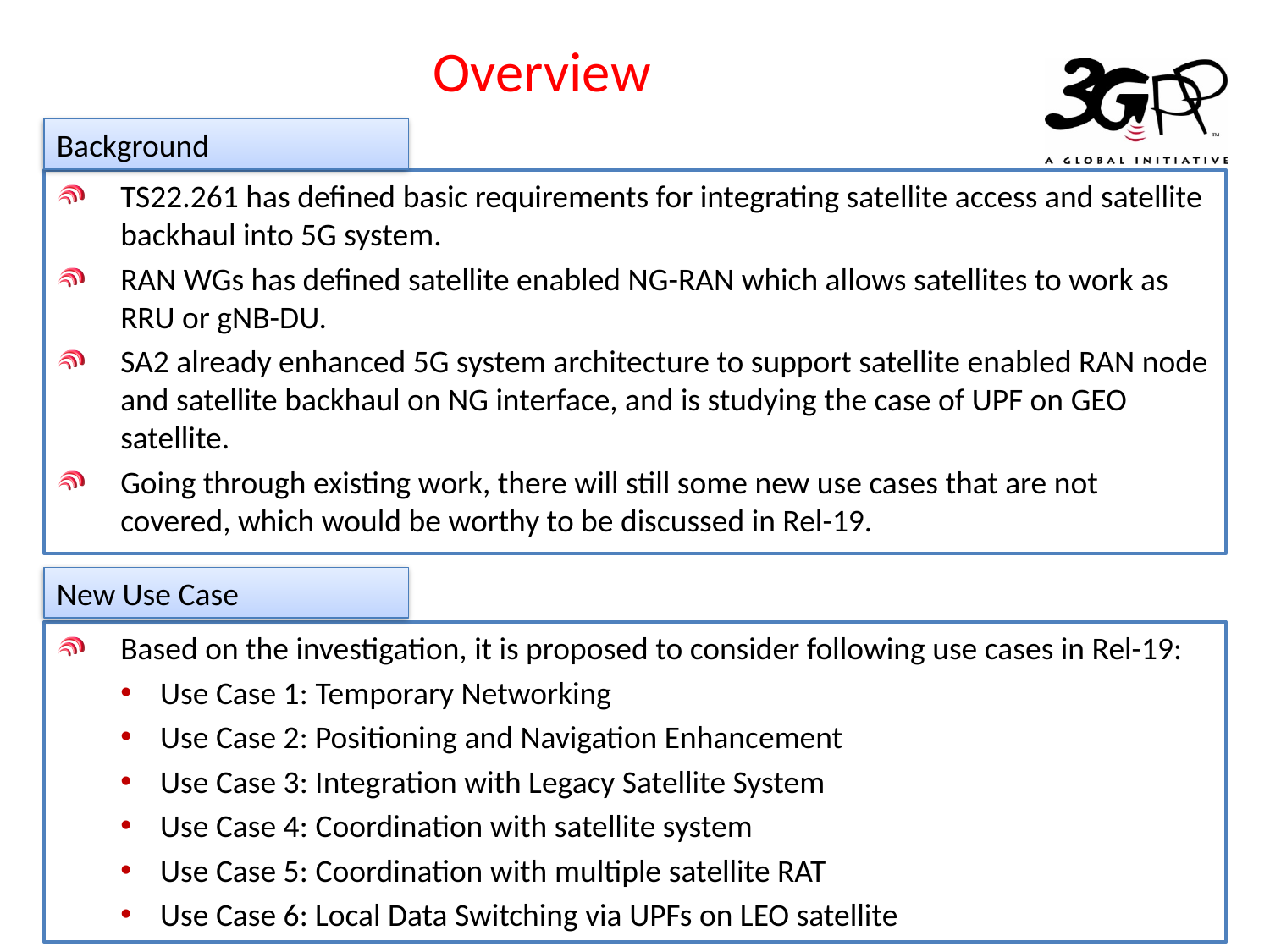

# Overview
Background
TS22.261 has defined basic requirements for integrating satellite access and satellite backhaul into 5G system.
RAN WGs has defined satellite enabled NG-RAN which allows satellites to work as RRU or gNB-DU.
SA2 already enhanced 5G system architecture to support satellite enabled RAN node and satellite backhaul on NG interface, and is studying the case of UPF on GEO satellite.
Going through existing work, there will still some new use cases that are not covered, which would be worthy to be discussed in Rel-19.
New Use Case
Based on the investigation, it is proposed to consider following use cases in Rel-19:
Use Case 1: Temporary Networking
Use Case 2: Positioning and Navigation Enhancement
Use Case 3: Integration with Legacy Satellite System
Use Case 4: Coordination with satellite system
Use Case 5: Coordination with multiple satellite RAT
Use Case 6: Local Data Switching via UPFs on LEO satellite